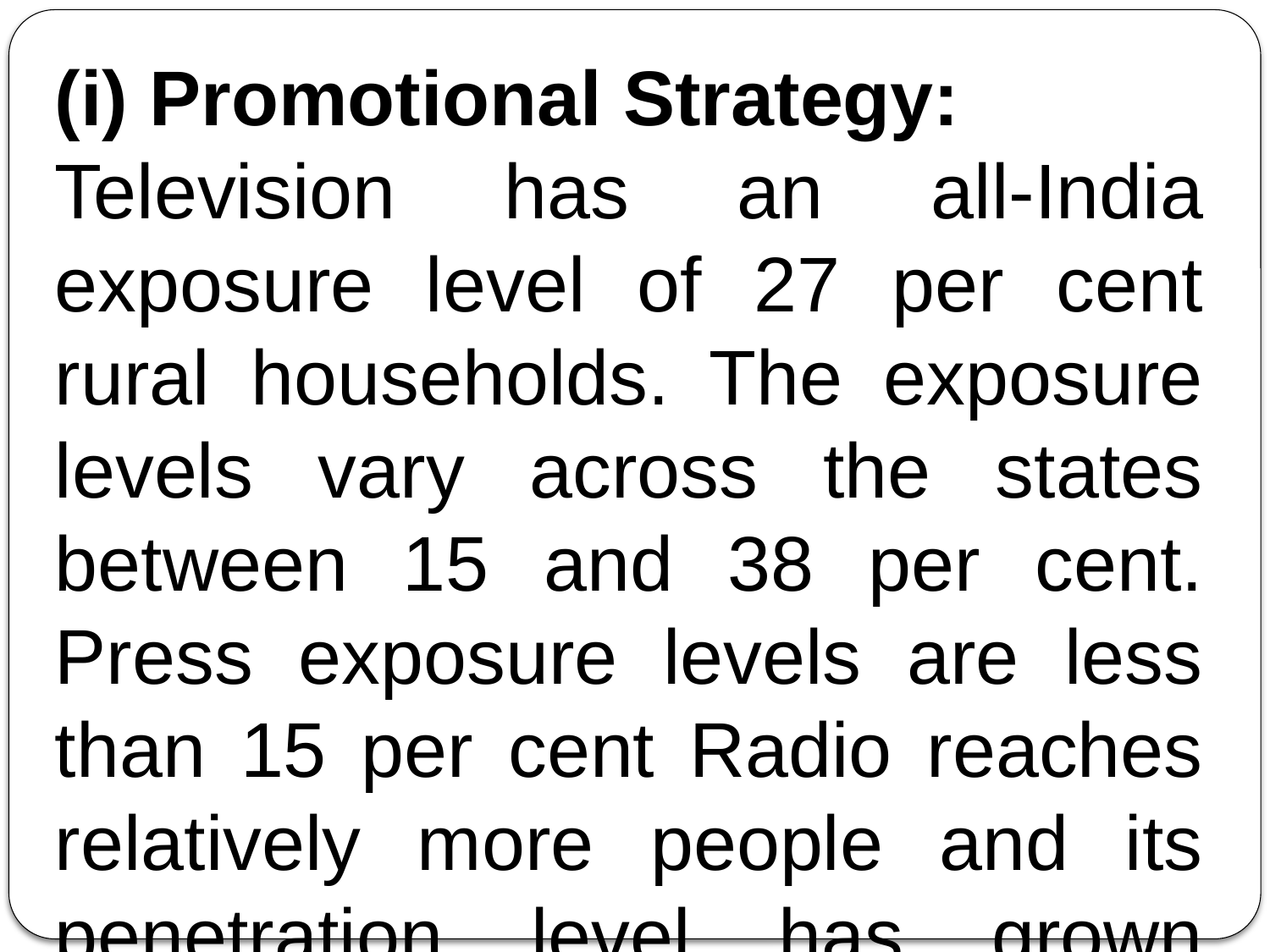

(i) Promotional Strategy:
Television has an all-India exposure level of 27 per cent rural households. The exposure levels vary across the states between 15 and 38 per cent. Press exposure levels are less than 15 per cent Radio reaches relatively more people and its penetration level has grown significantly.